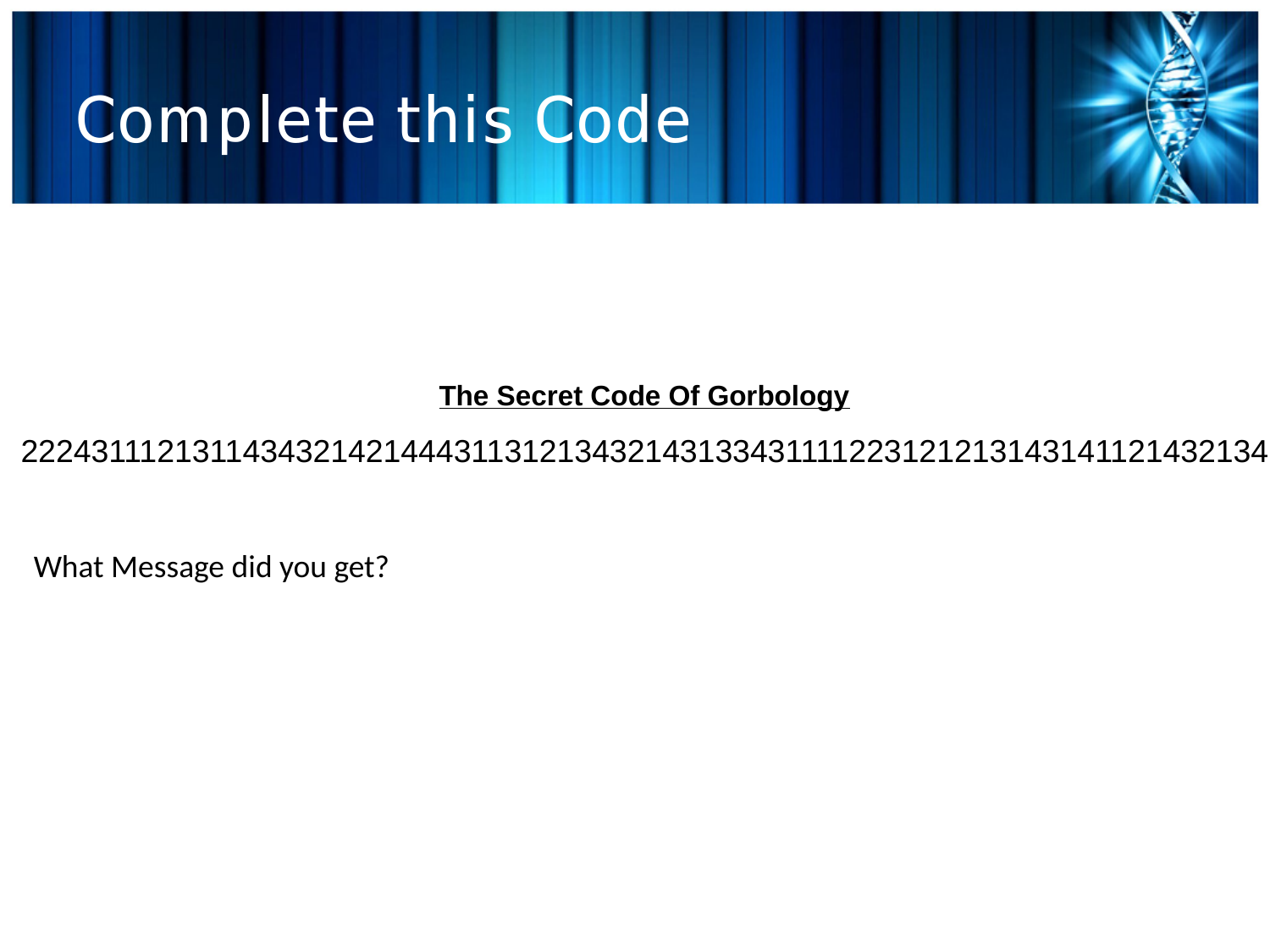

# Complete this Code
The Secret Code Of Gorbology

222431112131143432142144431131213432143133431111223121213143141121432134
What Message did you get?